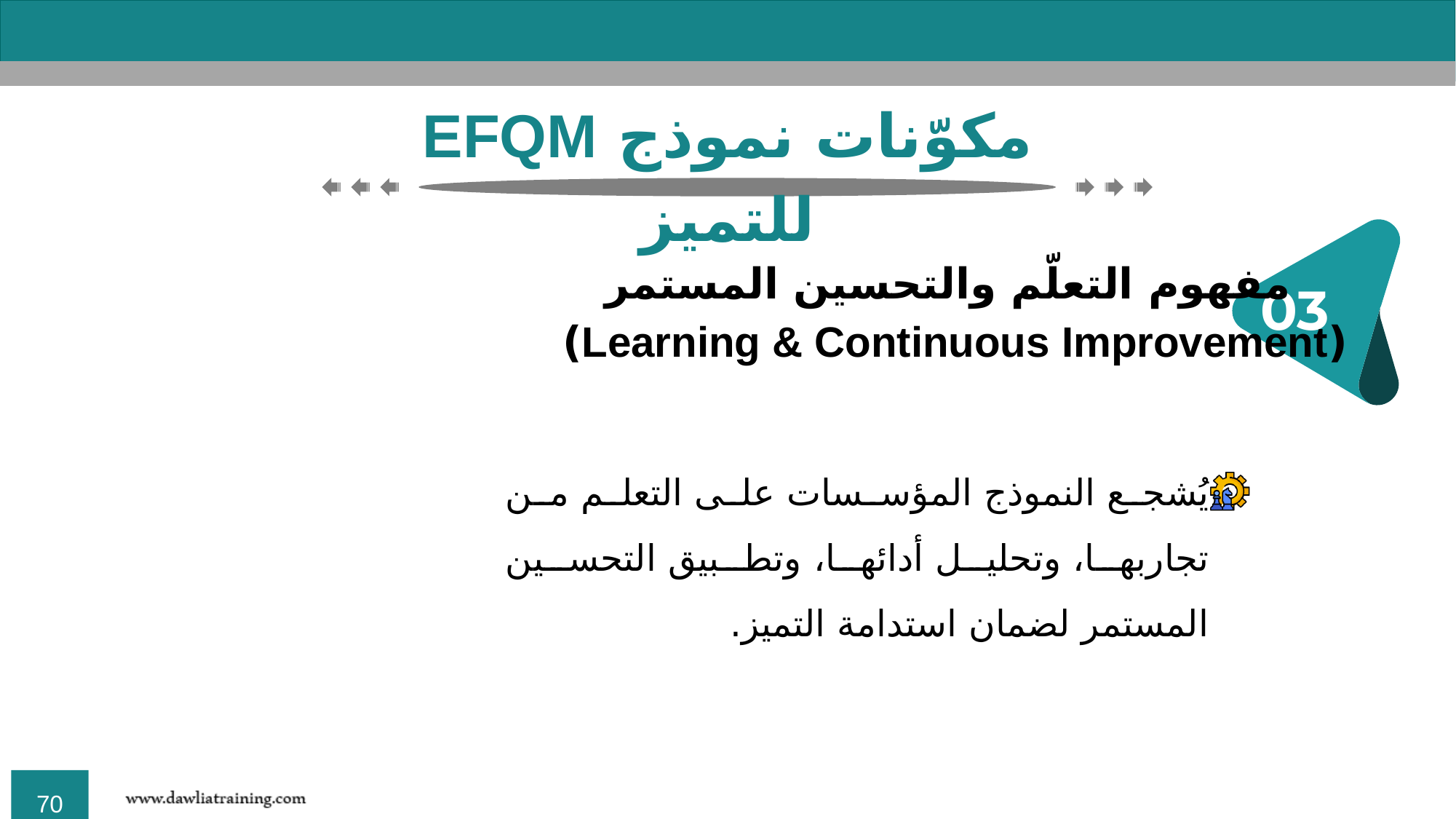

مكوّنات نموذج EFQM للتميز

مفهوم التعلّم والتحسين المستمر
(Learning & Continuous Improvement)
03
يُشجع النموذج المؤسسات على التعلم من تجاربها، وتحليل أدائها، وتطبيق التحسين المستمر لضمان استدامة التميز.